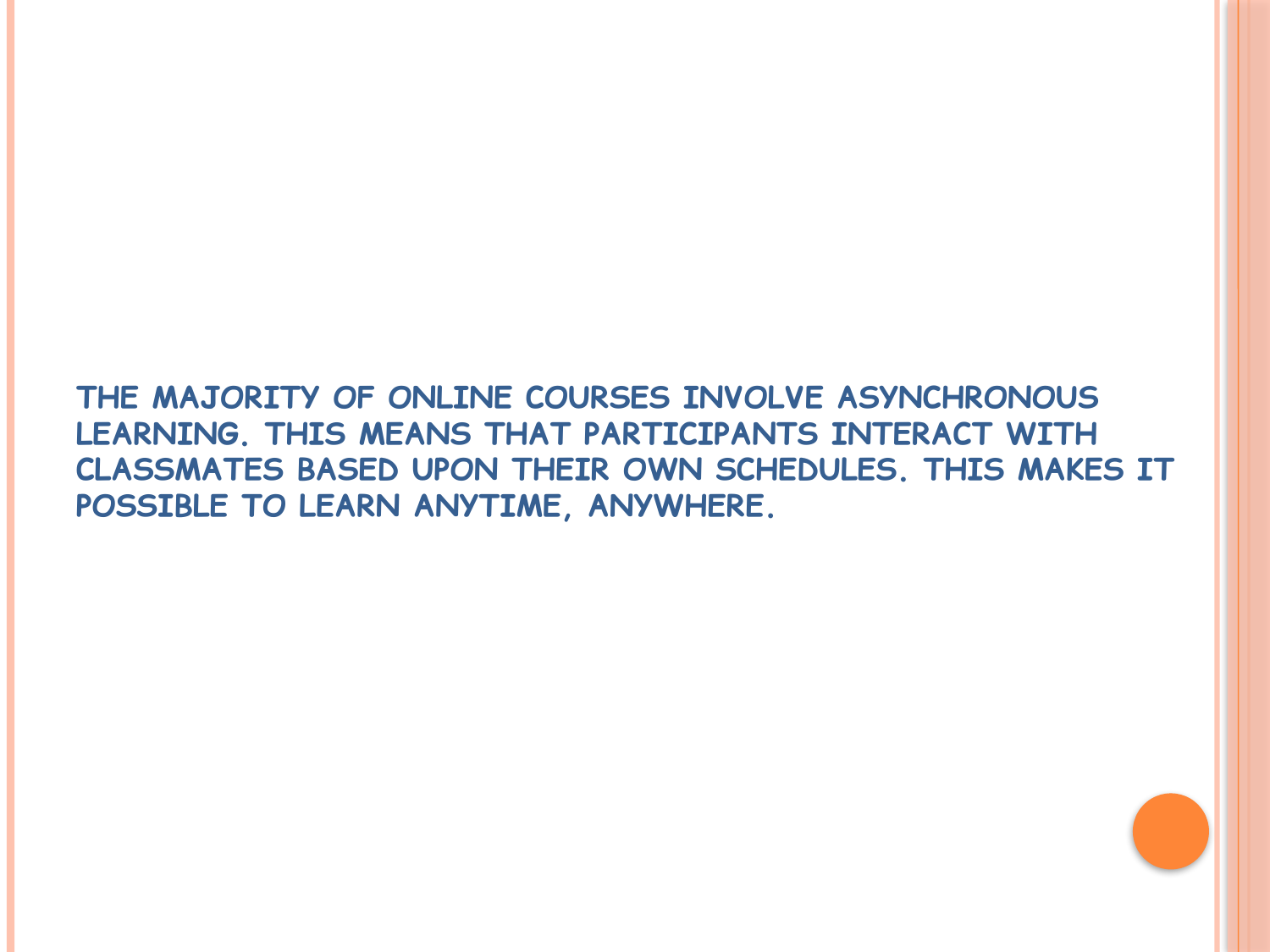

# The majority of online courses involve asynchronous learning. This means that participants interact with classmates based upon their own schedules. This makes it possible to learn anytime, anywhere.